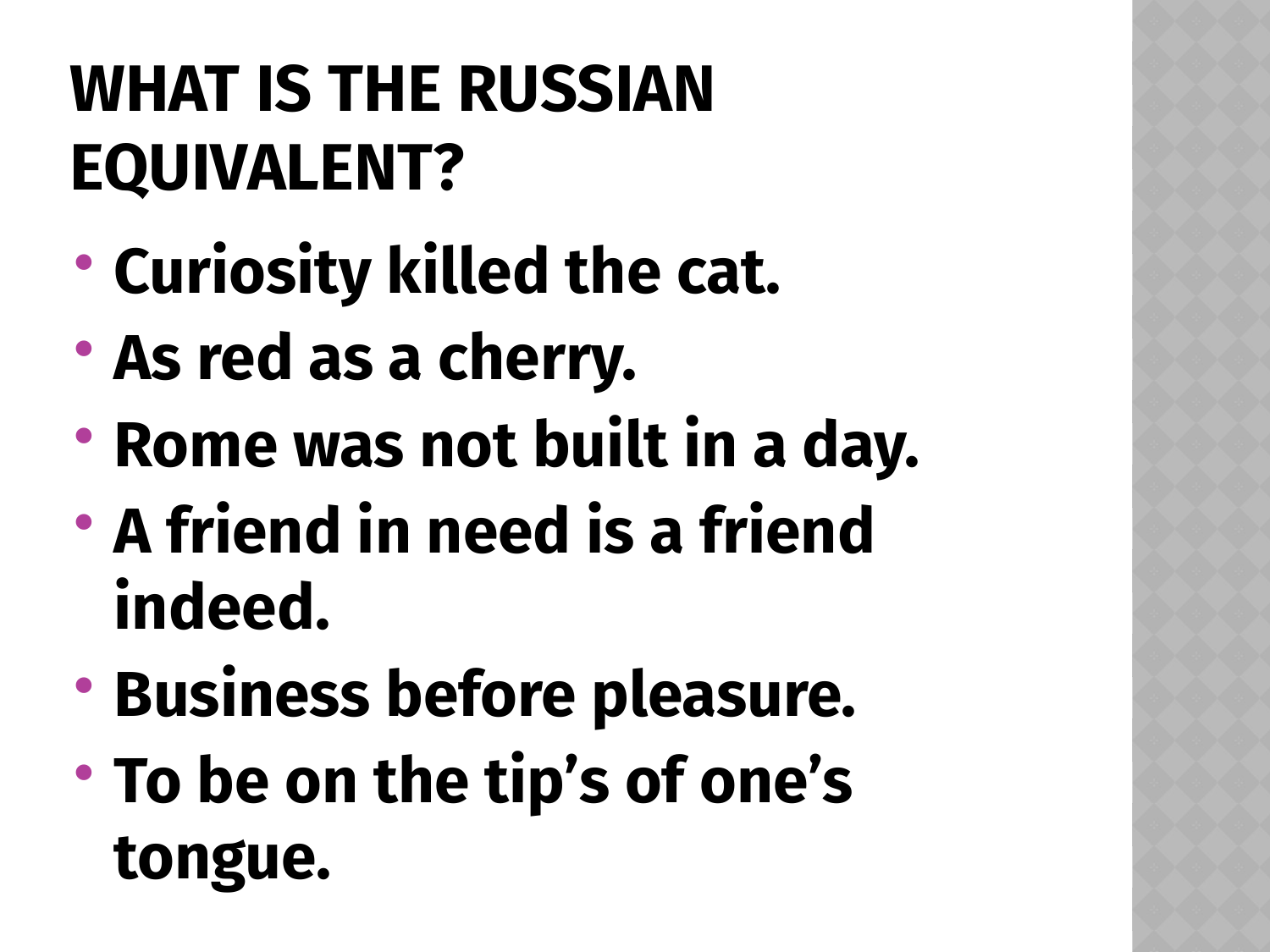

# What is the russian equivalent?
Curiosity killed the cat.
As red as a cherry.
Rome was not built in a day.
A friend in need is a friend indeed.
Business before pleasure.
To be on the tip’s of one’s tongue.